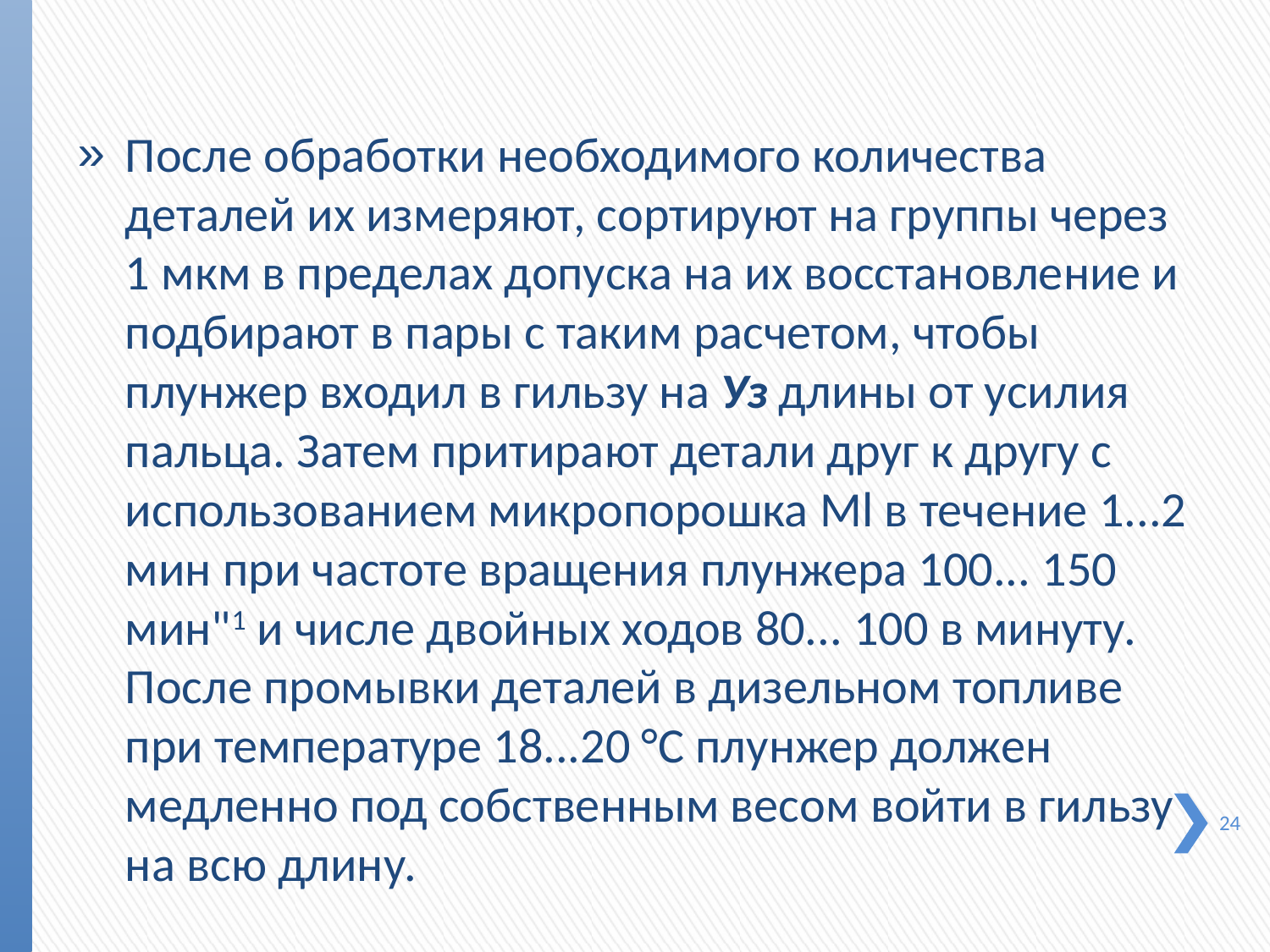

После обработки необходимого количества деталей их из­меряют, сортируют на группы через 1 мкм в пределах допуска на их восстановление и подбирают в пары с таким расчетом, чтобы плунжер входил в гильзу на Уз длины от усилия пальца. Затем притирают детали друг к другу с использованием мик­ропорошка Ml в течение 1...2 мин при частоте вращения плунжера 100... 150 мин"1 и числе двойных ходов 80... 100 в минуту. После промывки деталей в дизельном топливе при температуре 18...20 °С плунжер должен медленно под соб­ственным весом войти в гильзу на всю длину.

24